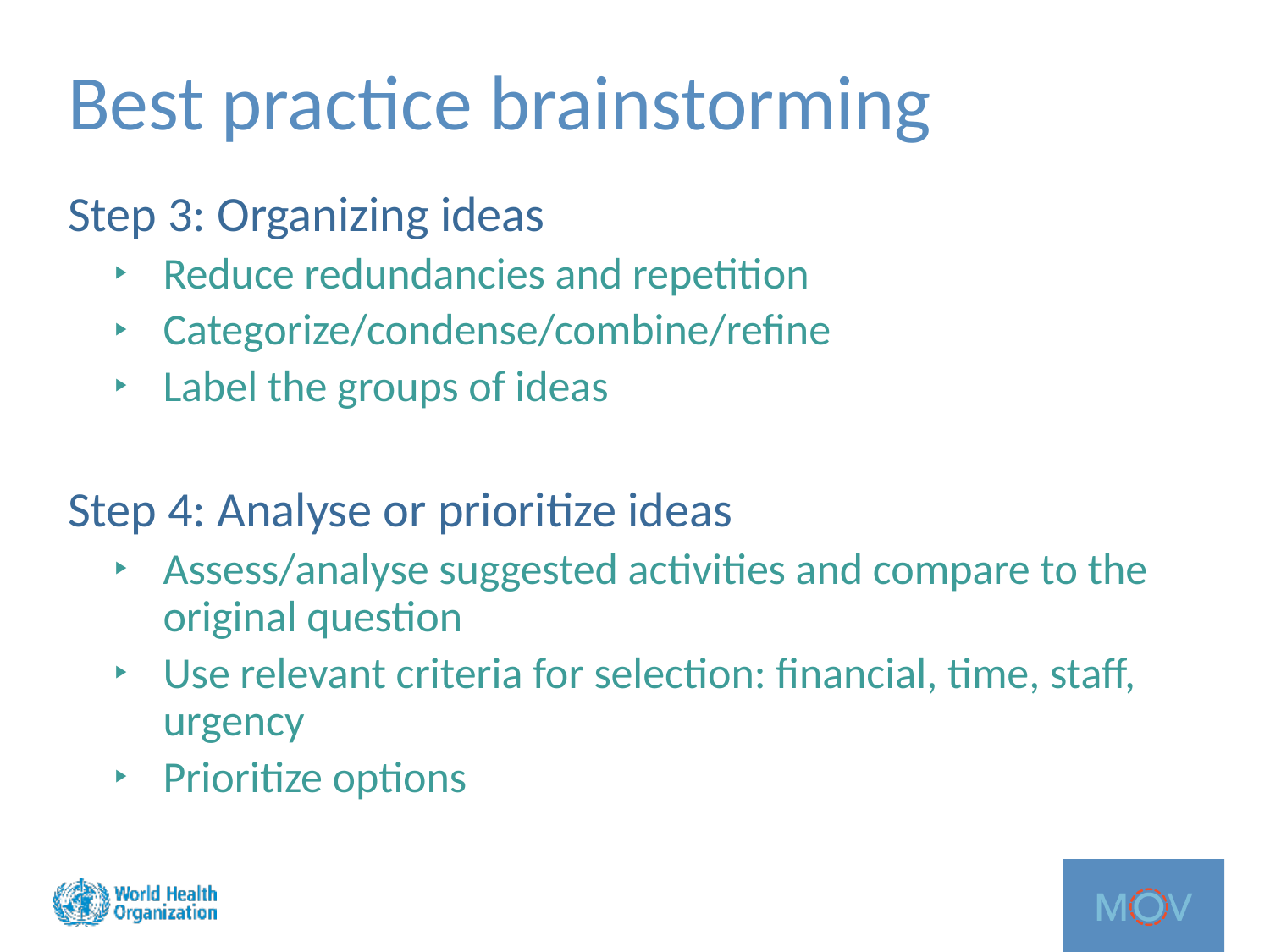

# Best practice brainstorming
Step 3: Organizing ideas
Reduce redundancies and repetition
Categorize/condense/combine/refine
Label the groups of ideas

Step 4: Analyse or prioritize ideas
Assess/analyse suggested activities and compare to the original question
Use relevant criteria for selection: financial, time, staff, urgency
Prioritize options